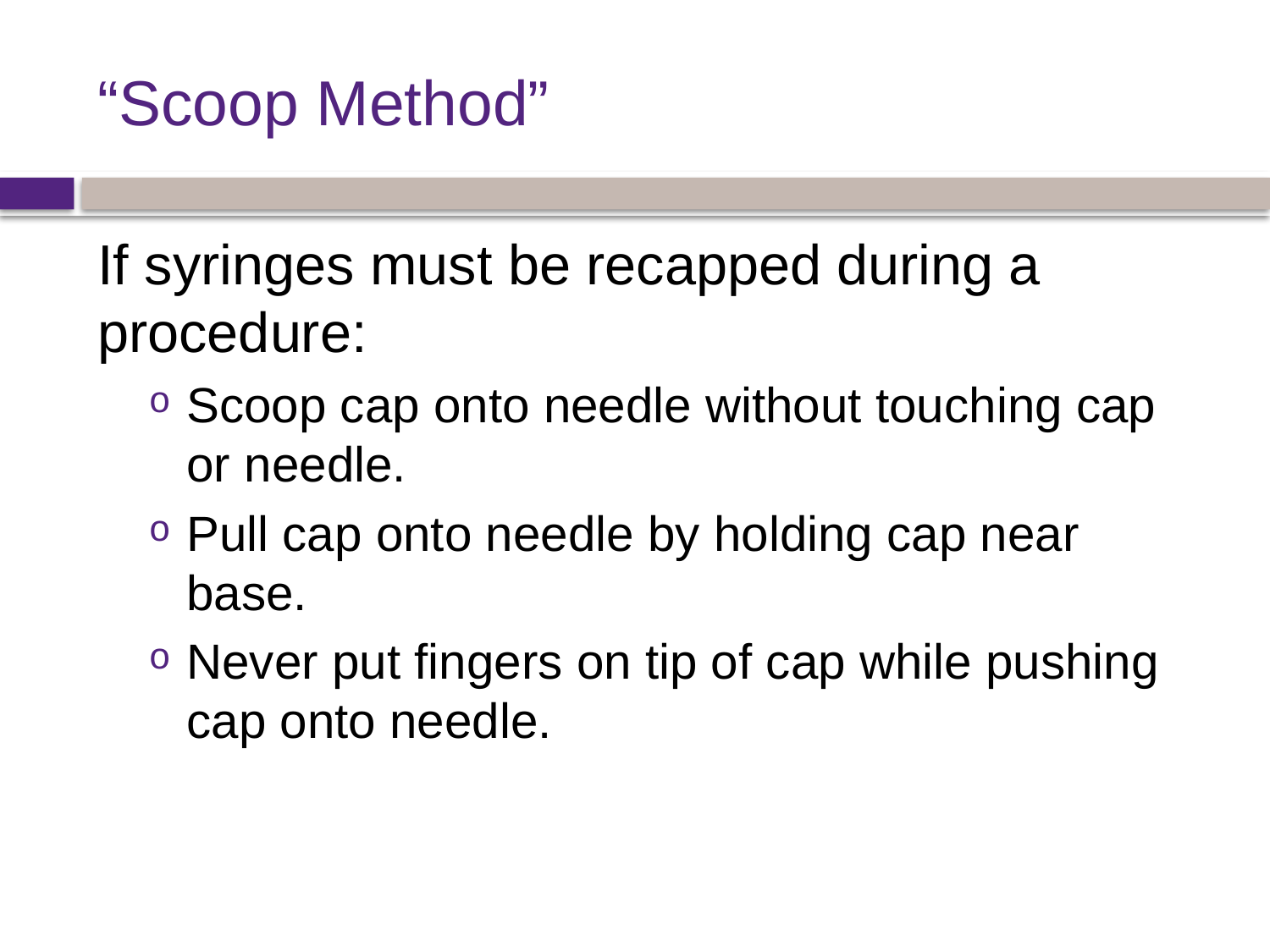

# “Scoop Method”
If syringes must be recapped during a procedure:
Scoop cap onto needle without touching cap or needle.
Pull cap onto needle by holding cap near base.
Never put fingers on tip of cap while pushing cap onto needle.